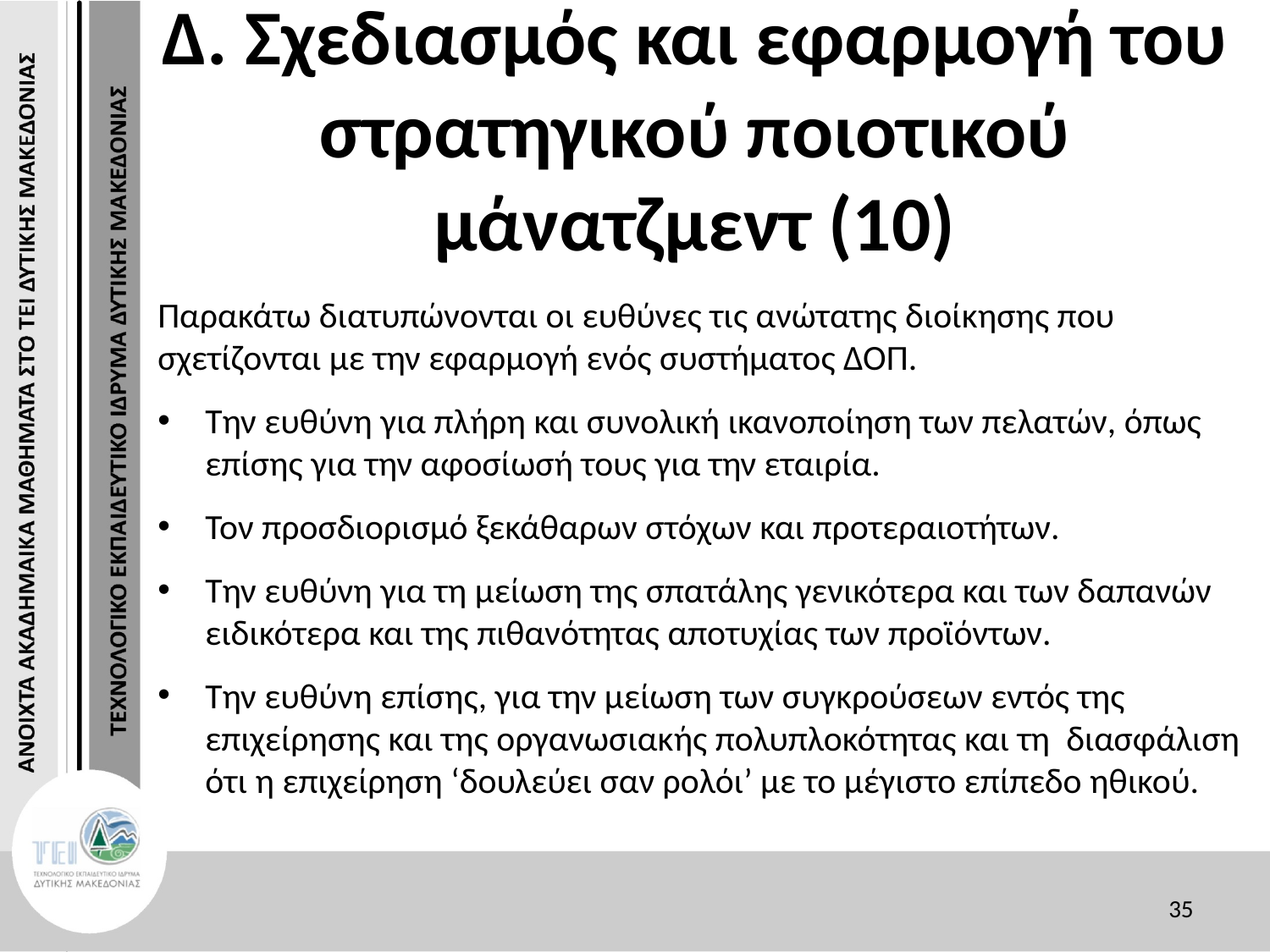

# Δ. Σχεδιασμός και εφαρμογή του στρατηγικού ποιοτικού μάνατζμεντ (10)
Παρακάτω διατυπώνονται οι ευθύνες τις ανώτατης διοίκησης που σχετίζονται με την εφαρμογή ενός συστήματος ΔΟΠ.
Την ευθύνη για πλήρη και συνολική ικανοποίηση των πελατών, όπως επίσης για την αφοσίωσή τους για την εταιρία.
Τον προσδιορισμό ξεκάθαρων στόχων και προτεραιοτήτων.
Την ευθύνη για τη μείωση της σπατάλης γενικότερα και των δαπανών ειδικότερα και της πιθανότητας αποτυχίας των προϊόντων.
Την ευθύνη επίσης, για την μείωση των συγκρούσεων εντός της επιχείρησης και της οργανωσιακής πολυπλοκότητας και τη  διασφάλιση ότι η επιχείρηση ‘δουλεύει σαν ρολόι’ με το μέγιστο επίπεδο ηθικού.
35